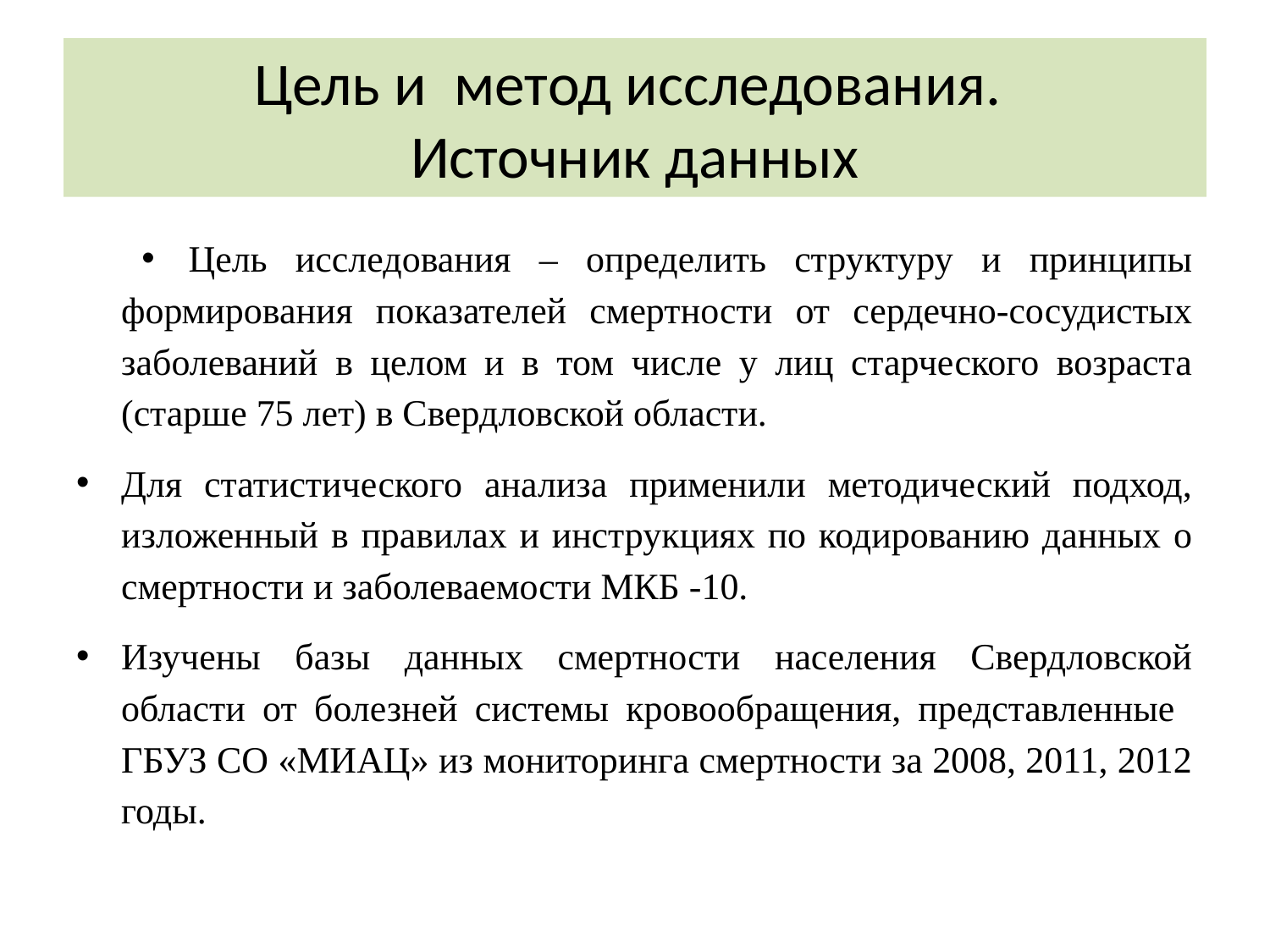

# Цель и  метод исследования. Источник данных
Цель исследования – определить структуру и принципы формирования показателей смертности от сердечно-сосудистых заболеваний в целом и в том числе у лиц старческого возраста (старше 75 лет) в Свердловской области.
Для статистического анализа применили методический подход, изложенный в правилах и инструкциях по кодированию данных о смертности и заболеваемости МКБ -10.
Изучены базы данных смертности населения Свердловской области от болезней системы кровообращения, представленные  ГБУЗ СО «МИАЦ» из мониторинга смертности за 2008, 2011, 2012 годы.